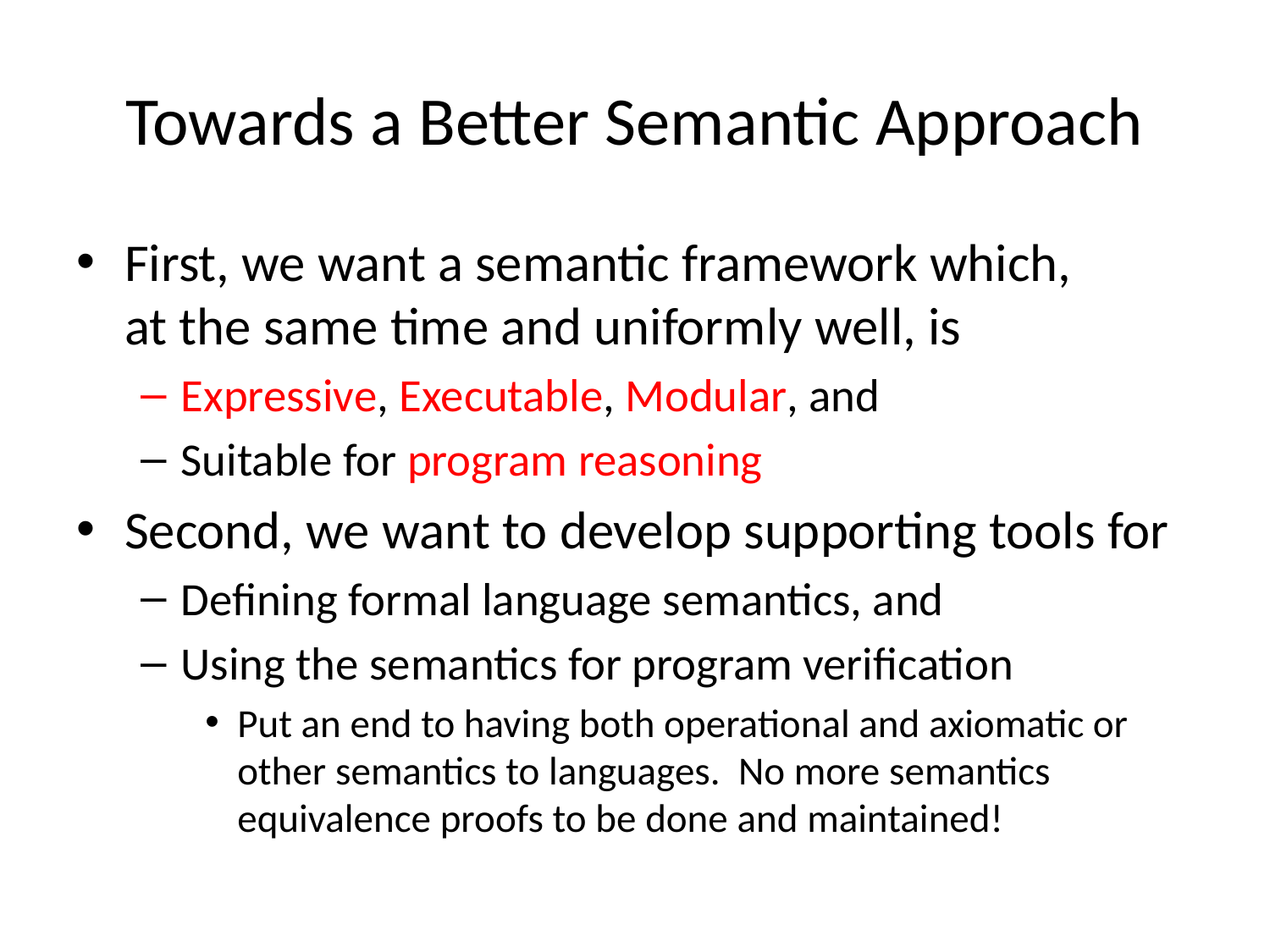

# Towards a Better Semantic Approach
First, we want a semantic framework which,      at the same time and uniformly well, is
Expressive, Executable, Modular, and
Suitable for program reasoning
Second, we want to develop supporting tools for
Defining formal language semantics, and
Using the semantics for program verification
Put an end to having both operational and axiomatic or other semantics to languages.  No more semantics equivalence proofs to be done and maintained!